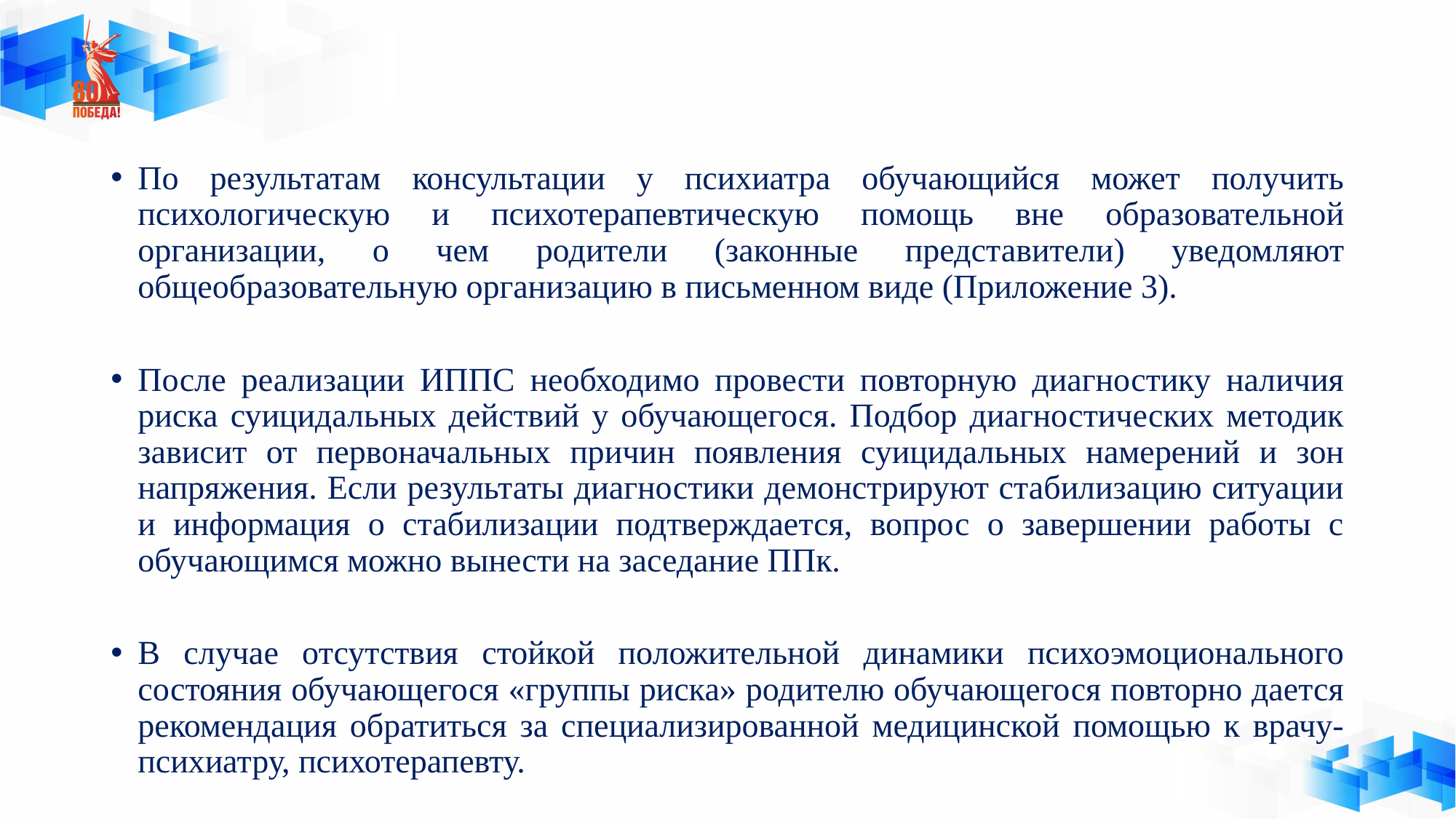

По результатам консультации у психиатра обучающийся может получить психологическую и психотерапевтическую помощь вне образовательной организации, о чем родители (законные представители) уведомляют общеобразовательную организацию в письменном виде (Приложение 3).

После реализации ИППС необходимо провести повторную диагностику наличия риска суицидальных действий у обучающегося. Подбор диагностических методик зависит от первоначальных причин появления суицидальных намерений и зон напряжения. Если результаты диагностики демонстрируют стабилизацию ситуации и информация о стабилизации подтверждается, вопрос о завершении работы с обучающимся можно вынести на заседание ППк.

В случае отсутствия стойкой положительной динамики психоэмоционального состояния обучающегося «группы риска» родителю обучающегося повторно дается рекомендация обратиться за специализированной медицинской помощью к врачу-психиатру, психотерапевту.